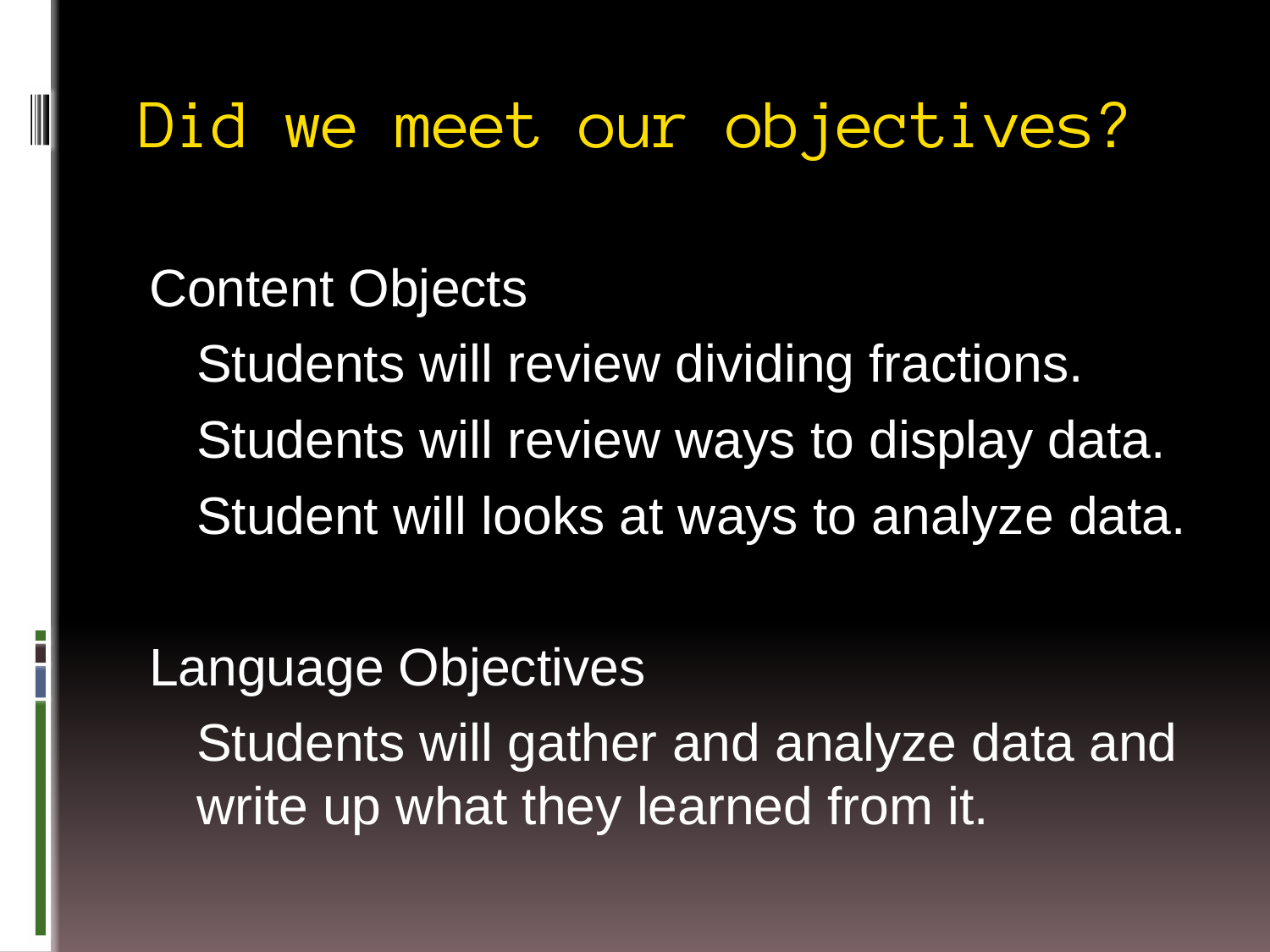

# Did we meet our objectives?
Content Objects
	Students will review dividing fractions.
	Students will review ways to display data.
	Student will looks at ways to analyze data.

Language Objectives
	Students will gather and analyze data and write up what they learned from it.